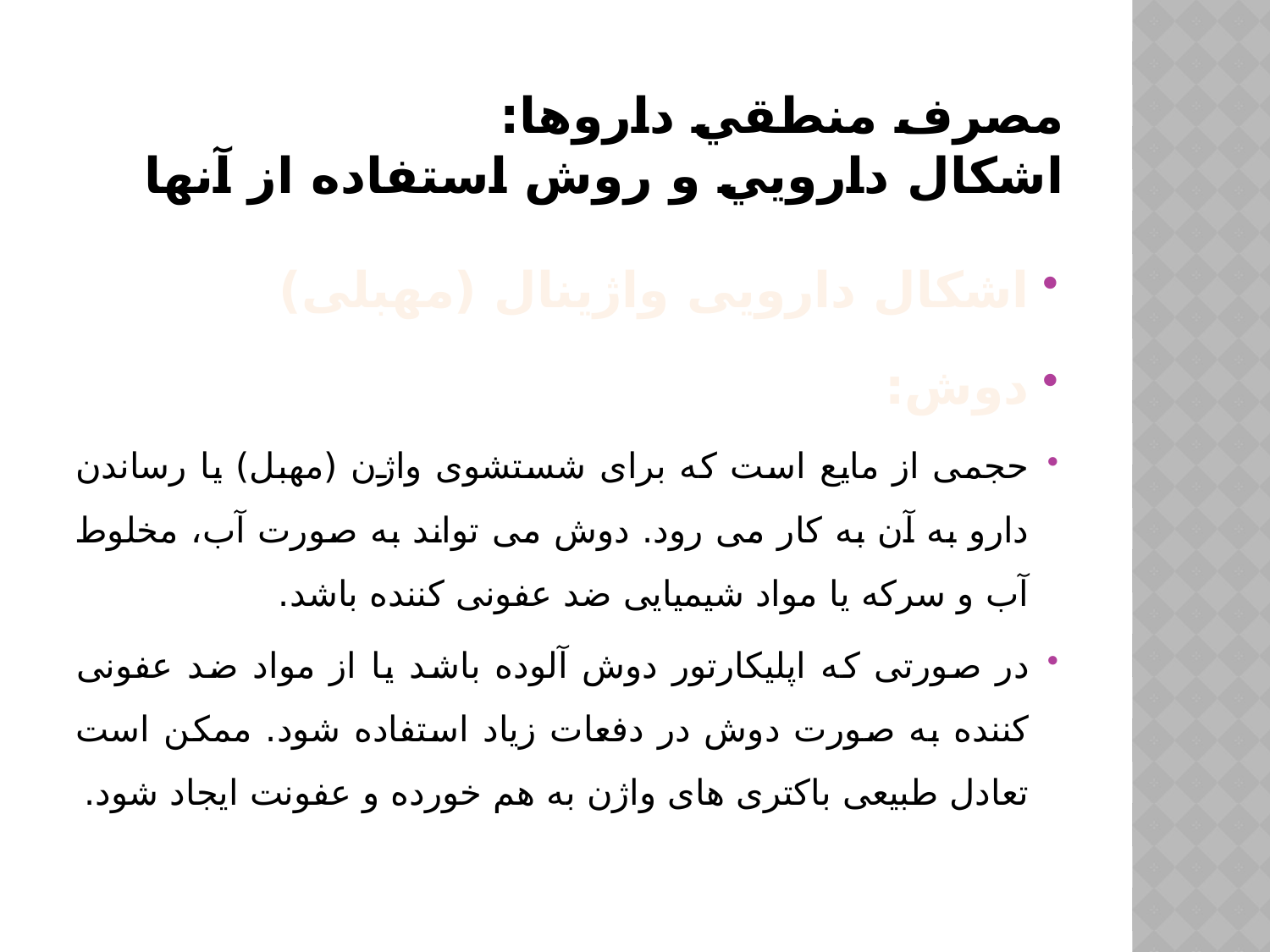

# مصرف منطقي داروها: اشكال دارويي و روش استفاده از آنها
اشکال دارویی واژینال (مهبلی)
دوش:
حجمی از مایع است که برای شستشوی واژن (مهبل) یا رساندن دارو به آن به کار می رود. دوش می تواند به صورت آب، مخلوط آب و سرکه یا مواد شیمیایی ضد عفونی کننده باشد.
در صورتی که اپلیکارتور دوش آلوده باشد یا از مواد ضد عفونی کننده به صورت دوش در دفعات زیاد استفاده شود. ممکن است تعادل طبیعی باکتری های واژن به هم خورده و عفونت ایجاد شود.